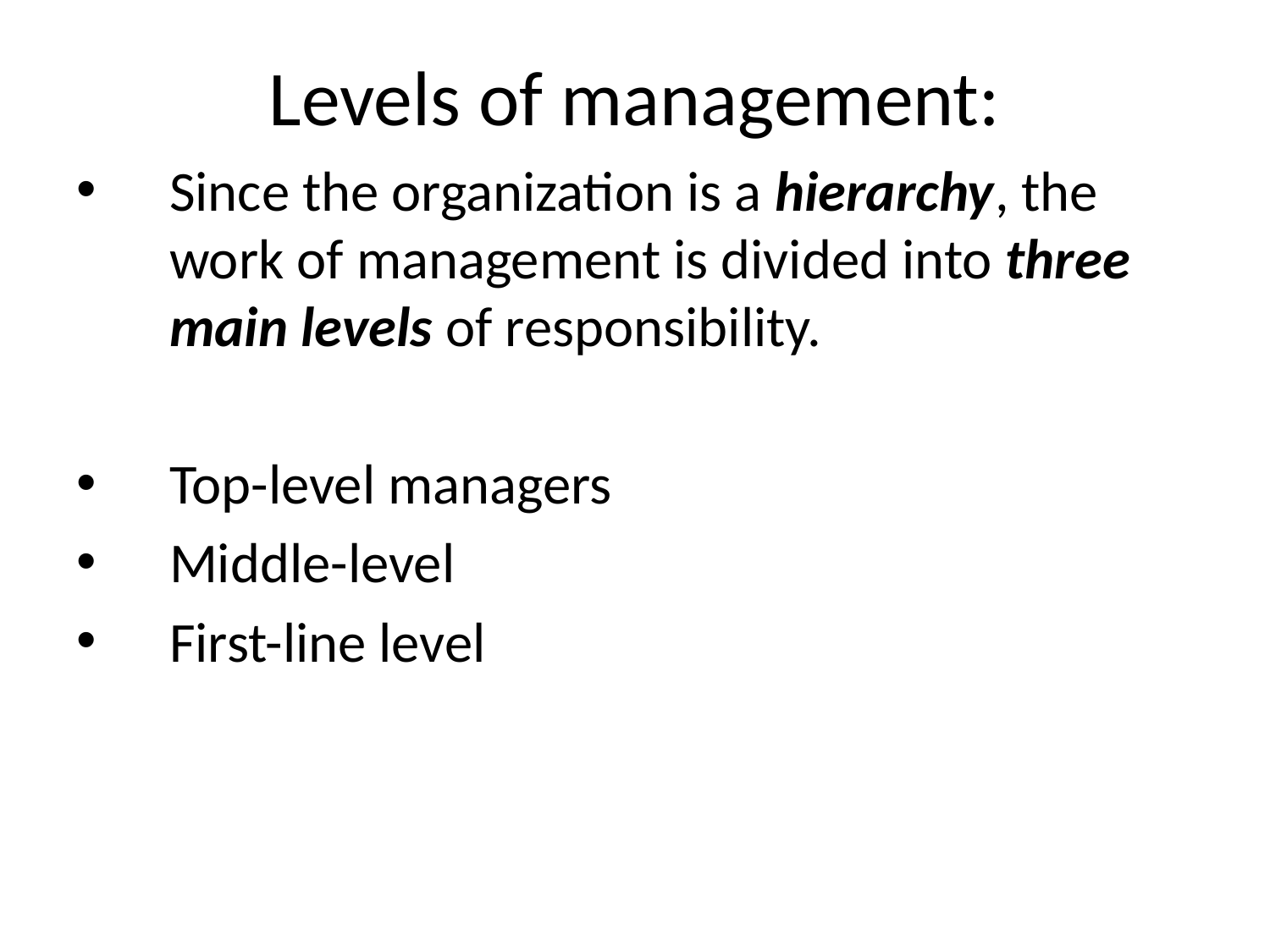

# Levels of management:
Since the organization is a hierarchy, the work of management is divided into three main levels of responsibility.

Top-level managers
Middle-level
First-line level